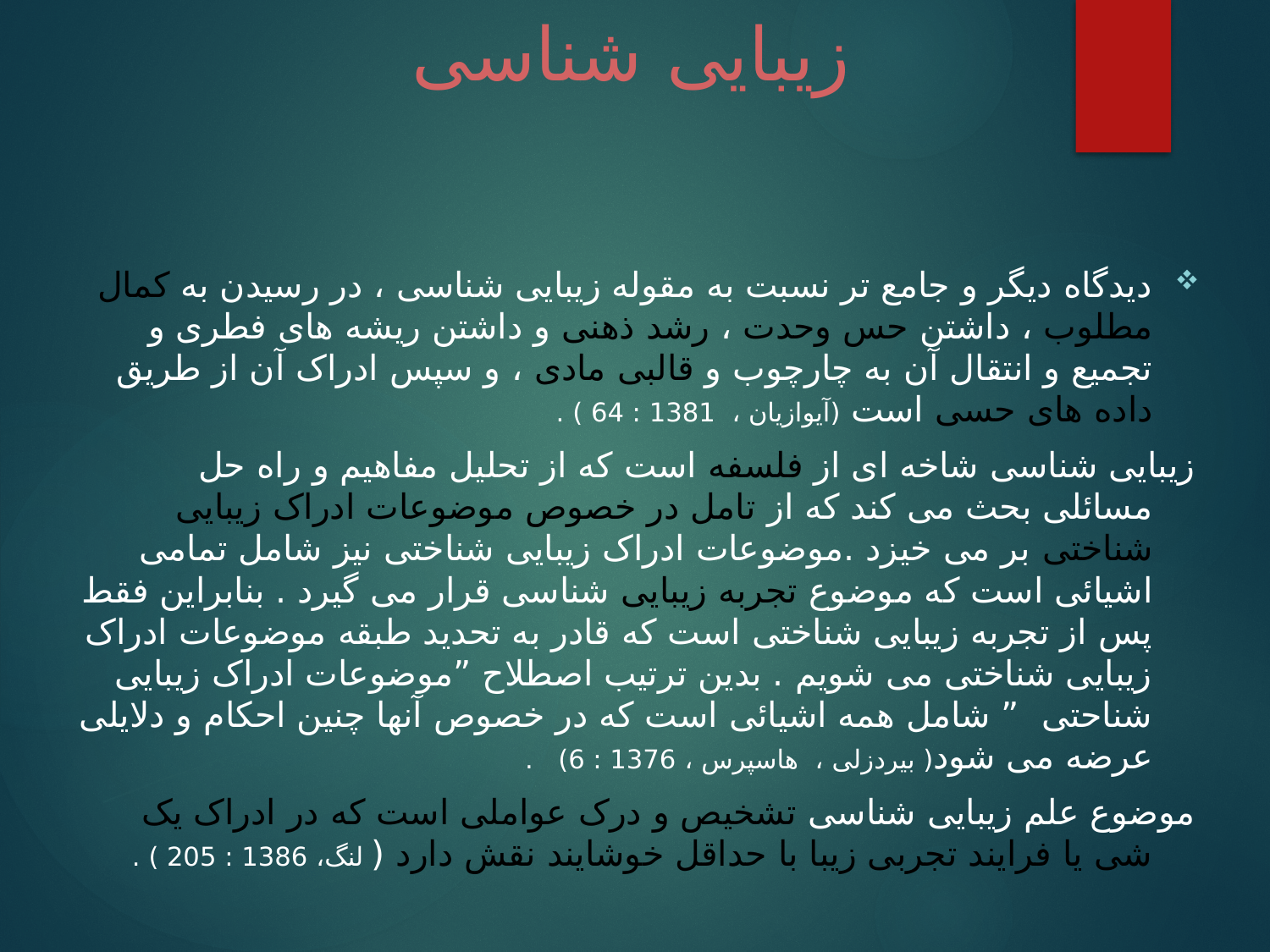

# زیبایی شناسی
دیدگاه دیگر و جامع تر نسبت به مقوله زیبایی شناسی ، در رسیدن به کمال مطلوب ، داشتن حس وحدت ، رشد ذهنی و داشتن ریشه های فطری و تجمیع و انتقال آن به چارچوب و قالبی مادی ، و سپس ادراک آن از طریق داده های حسی است (آیوازیان ،  1381 : 64 ) .
زیبایی شناسی شاخه ای از فلسفه است که از تحلیل مفاهیم و راه حل مسائلی بحث می کند که از تامل در خصوص موضوعات ادراک زیبایی شناختی بر می خیزد .موضوعات ادراک زیبایی شناختی نیز شامل تمامی اشیائی است که موضوع تجربه زیبایی شناسی قرار می گیرد . بنابراین فقط پس از تجربه زیبایی شناختی است که قادر به تحدید طبقه موضوعات ادراک زیبایی شناختی می شویم . بدین ترتیب اصطلاح ”موضوعات ادراک زیبایی شناحتی  ” شامل همه اشیائی است که در خصوص آنها چنین احکام و دلایلی عرضه می شود( بیردزلی ،  هاسپرس ، 1376 : 6)   .
موضوع علم زیبایی شناسی تشخیص و درک عواملی است که در ادراک یک شی یا فرایند تجربی زیبا با حداقل خوشایند نقش دارد ( لنگ، 1386 : 205 ) .